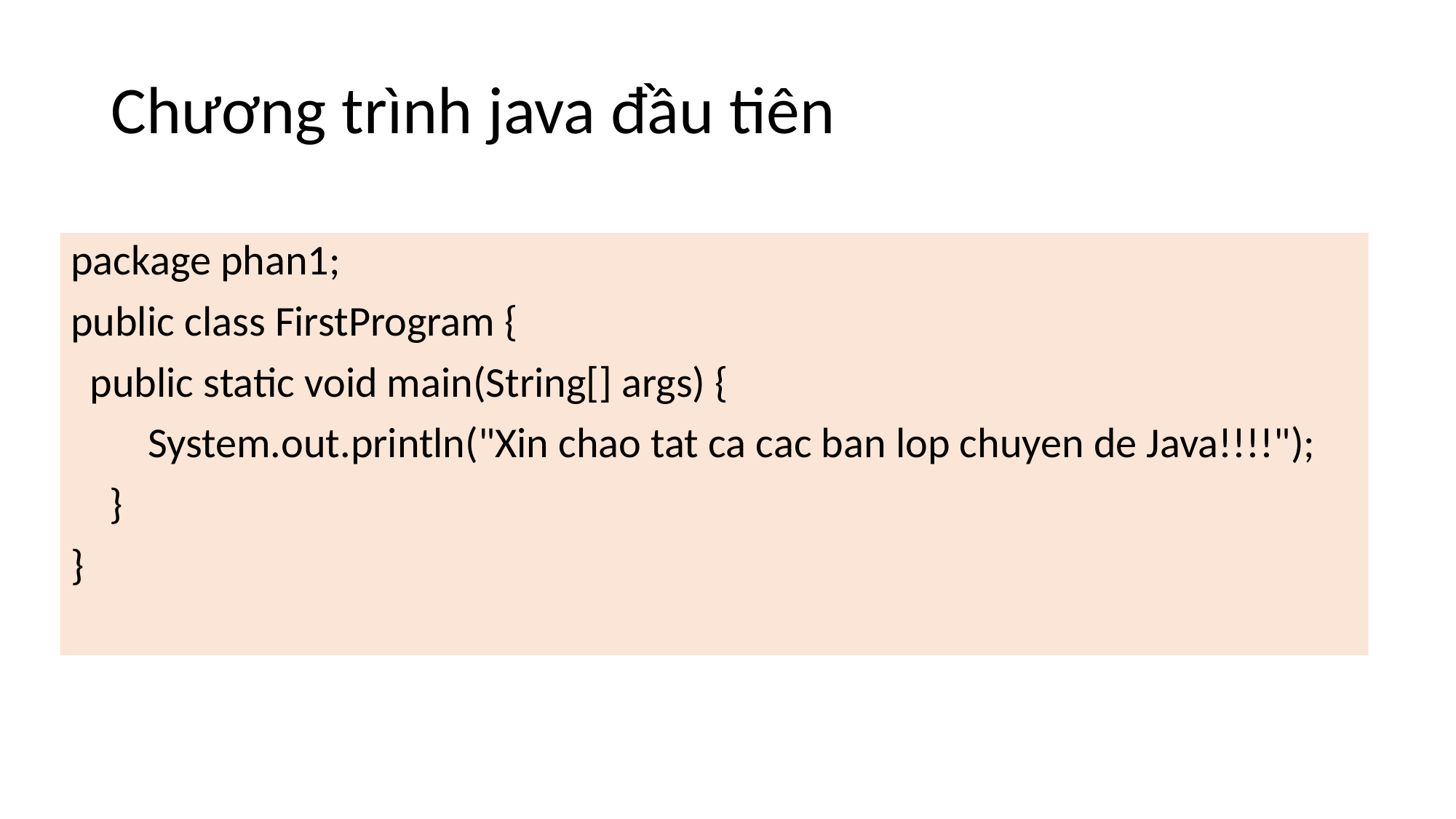

# Chương trình java đầu tiên
package phan1;
public class FirstProgram {
  public static void main(String[] args) {
        System.out.println("Xin chao tat ca cac ban lop chuyen de Java!!!!");
    }
}